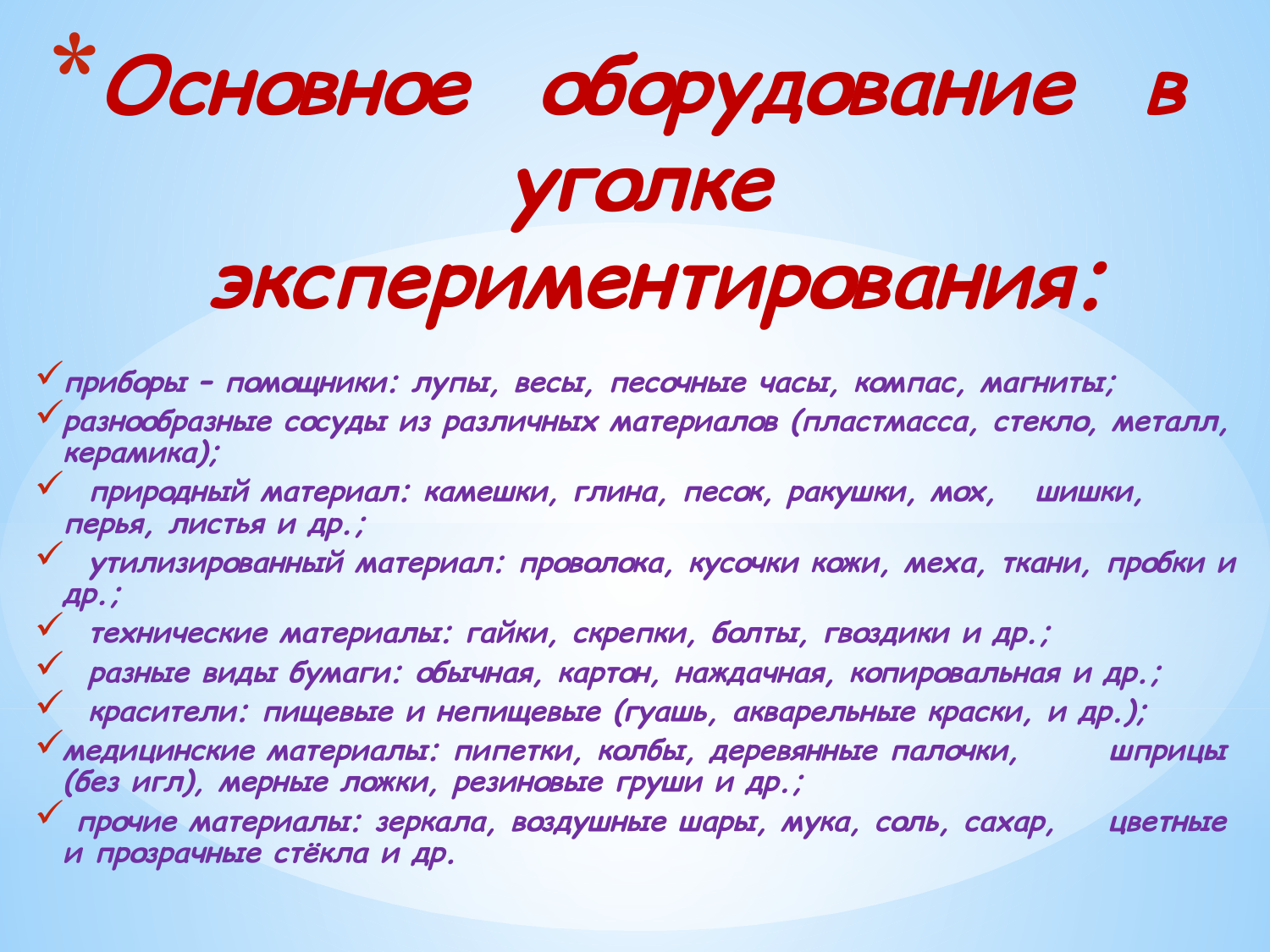

# Основное  оборудование  в  уголке  экспериментирования:

приборы – помощники: лупы, весы, песочные часы, компас, магниты;
разнообразные сосуды из различных материалов (пластмасса, стекло, металл, керамика);
  природный материал: камешки, глина, песок, ракушки, мох,   шишки, перья, листья и др.;
  утилизированный материал: проволока, кусочки кожи, меха, ткани, пробки и др.;
  технические материалы: гайки, скрепки, болты, гвоздики и др.;
  разные виды бумаги: обычная, картон, наждачная, копировальная и др.;
  красители: пищевые и непищевые (гуашь, акварельные краски, и др.);
медицинские материалы: пипетки, колбы, деревянные палочки,       шприцы (без игл), мерные ложки, резиновые груши и др.;
 прочие материалы: зеркала, воздушные шары, мука, соль, сахар,    цветные и прозрачные стёкла и др.